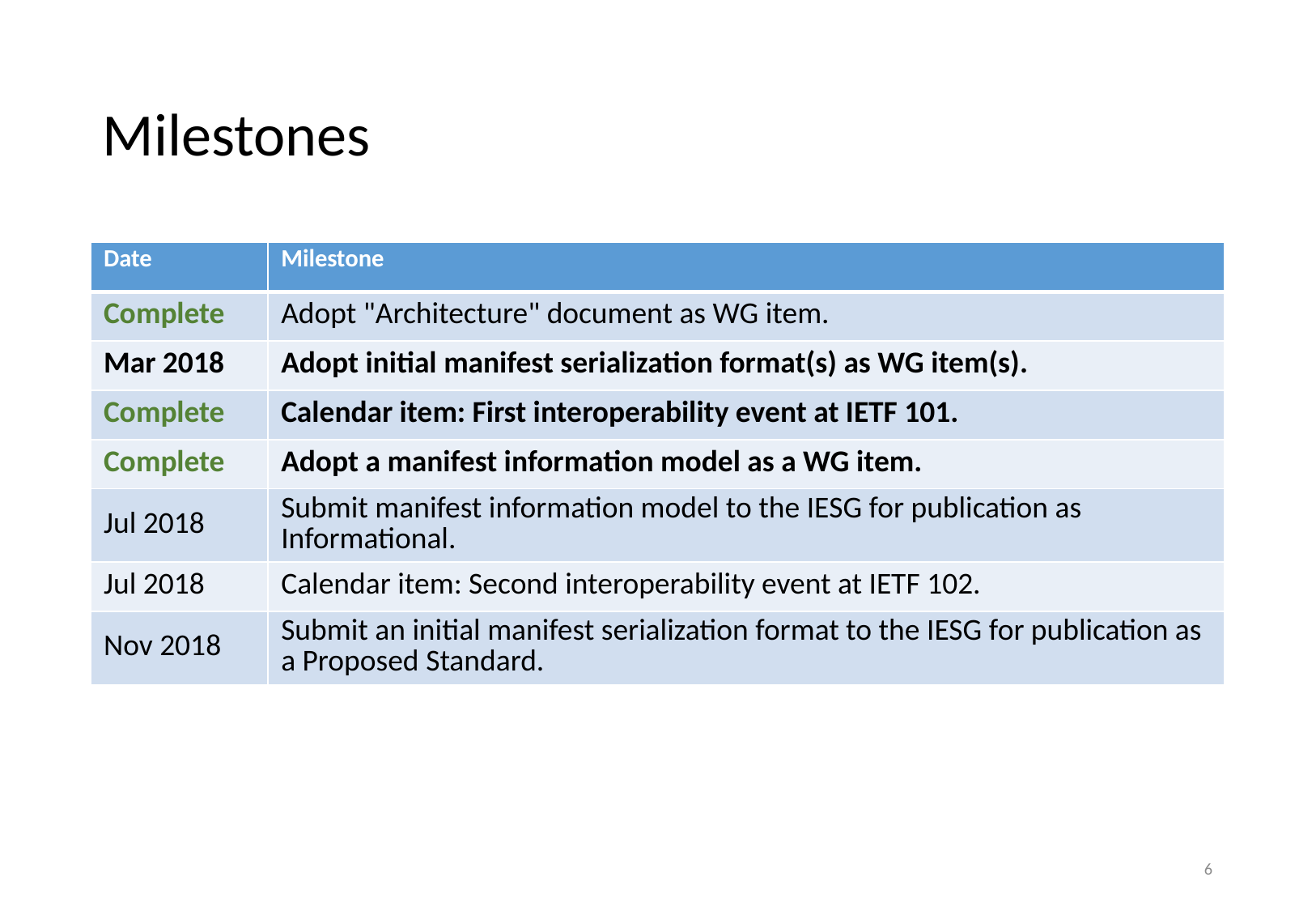

# Milestones
| Date | Milestone |
| --- | --- |
| Complete | Adopt "Architecture" document as WG item. |
| Mar 2018 | Adopt initial manifest serialization format(s) as WG item(s). |
| Complete | Calendar item: First interoperability event at IETF 101. |
| Complete | Adopt a manifest information model as a WG item. |
| Jul 2018 | Submit manifest information model to the IESG for publication as Informational. |
| Jul 2018 | Calendar item: Second interoperability event at IETF 102. |
| Nov 2018 | Submit an initial manifest serialization format to the IESG for publication as a Proposed Standard. |
6